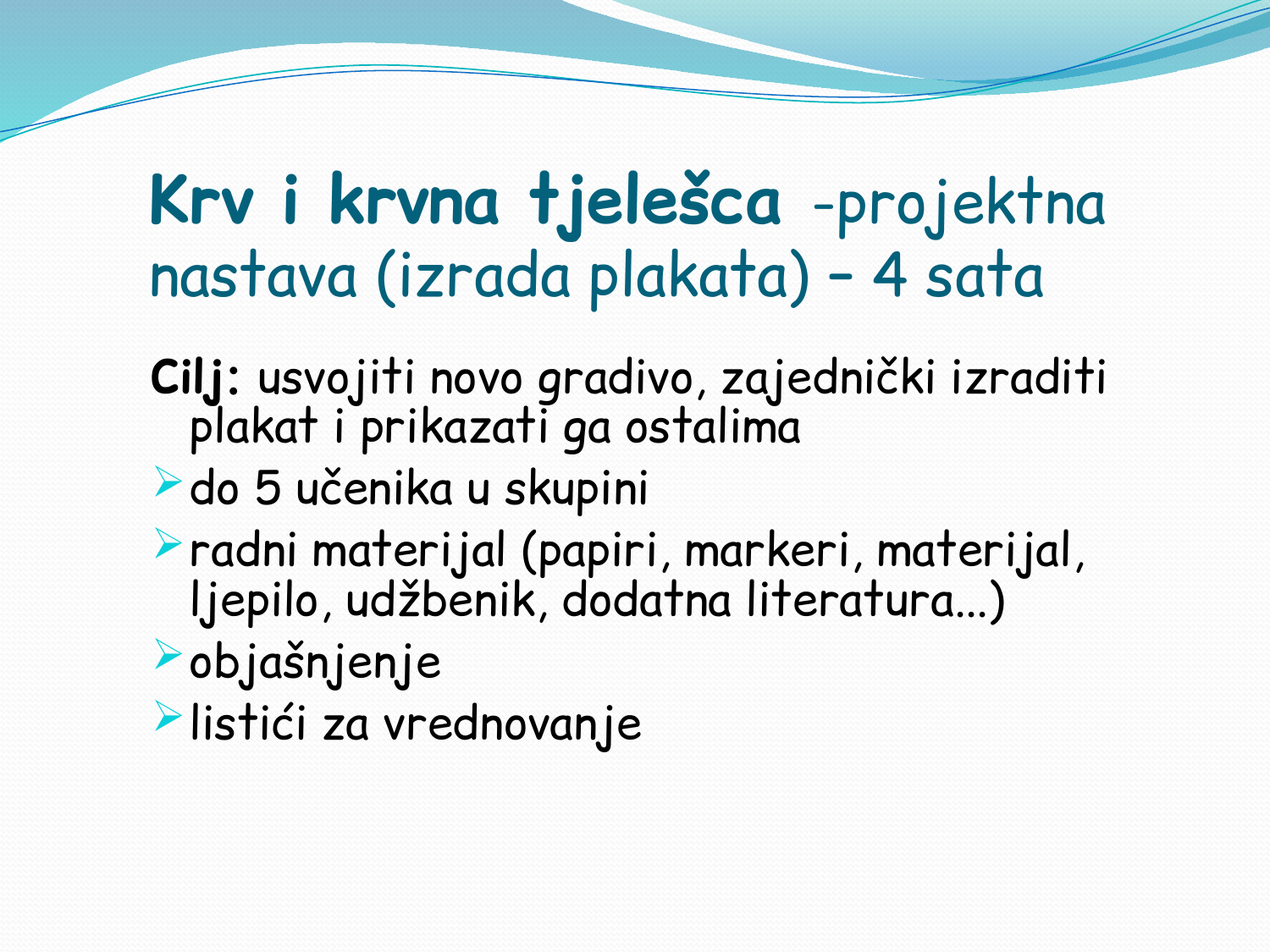

# Krv i krvna tjelešca -projektna nastava (izrada plakata) – 4 sata
Cilj: usvojiti novo gradivo, zajednički izraditi plakat i prikazati ga ostalima
do 5 učenika u skupini
radni materijal (papiri, markeri, materijal, ljepilo, udžbenik, dodatna literatura...)
objašnjenje
listići za vrednovanje